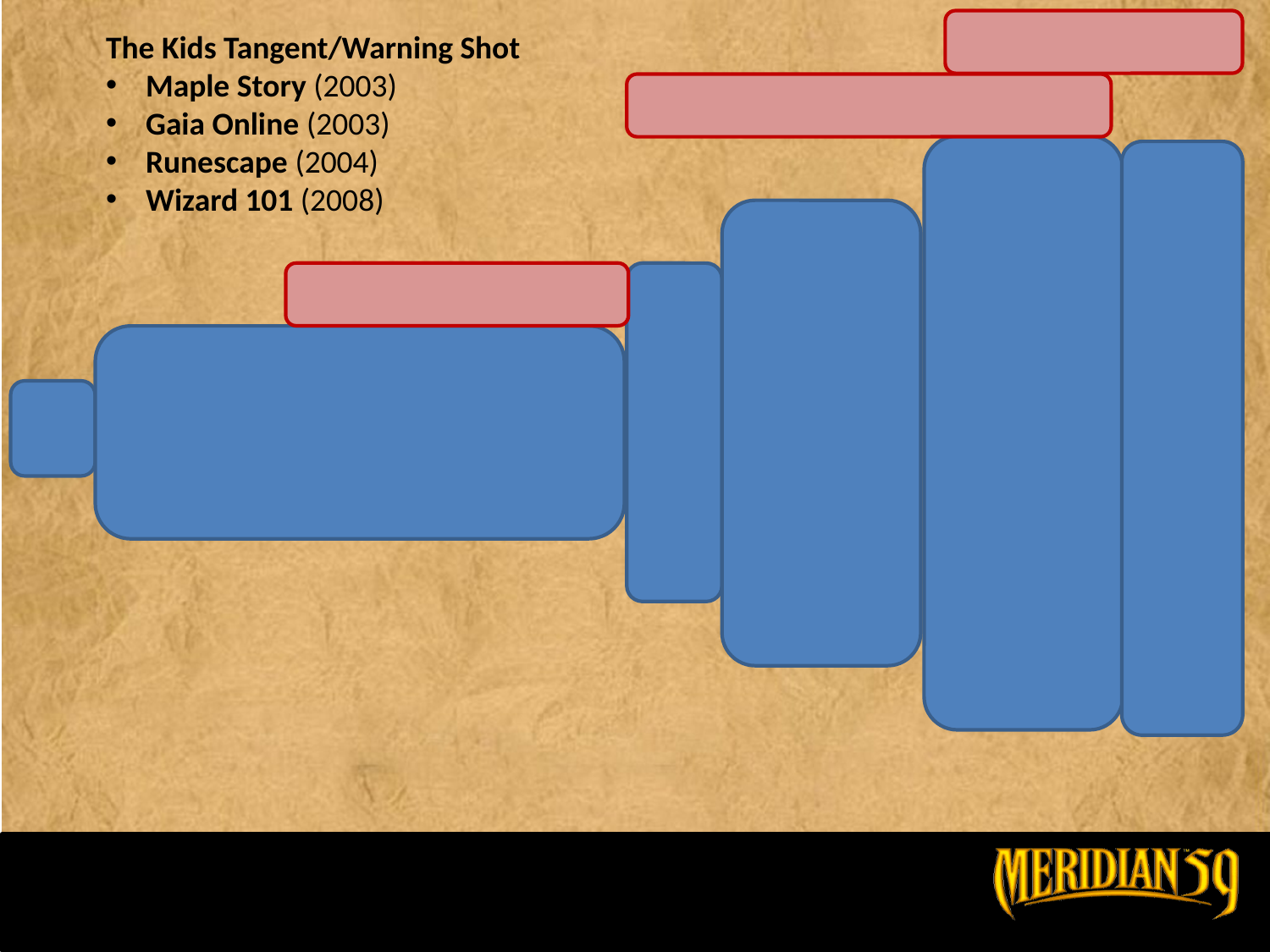

The Kids Tangent/Warning Shot
Maple Story (2003)
Gaia Online (2003)
Runescape (2004)
Wizard 101 (2008)